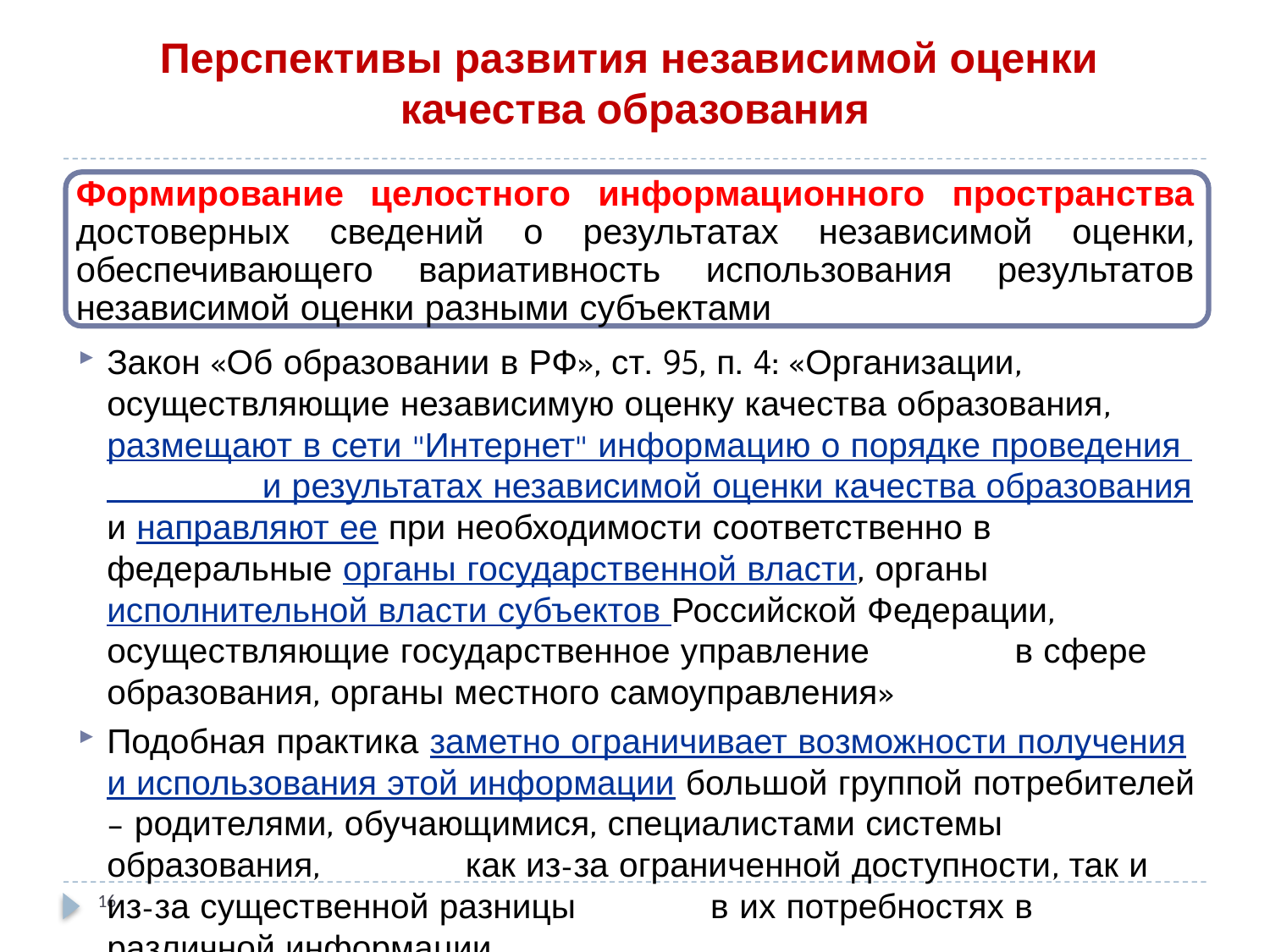

# Перспективы развития независимой оценки качества образования
Формирование целостного информационного пространства достоверных сведений о результатах независимой оценки, обеспечивающего вариативность использования результатов независимой оценки разными субъектами

Закон «Об образовании в РФ», ст. 95, п. 4: «Организации, осуществляющие независимую оценку качества образования, размещают в сети "Интернет" информацию о порядке проведения                 и результатах независимой оценки качества образования и направляют ее при необходимости соответственно в федеральные органы государственной власти, органы исполнительной власти субъектов Российской Федерации, осуществляющие государственное управление              в сфере образования, органы местного самоуправления»
Подобная практика заметно ограничивает возможности получения и использования этой информации большой группой потребителей – родителями, обучающимися, специалистами системы образования,              как из-за ограниченной доступности, так и из-за существенной разницы             в их потребностях в различной информации
16